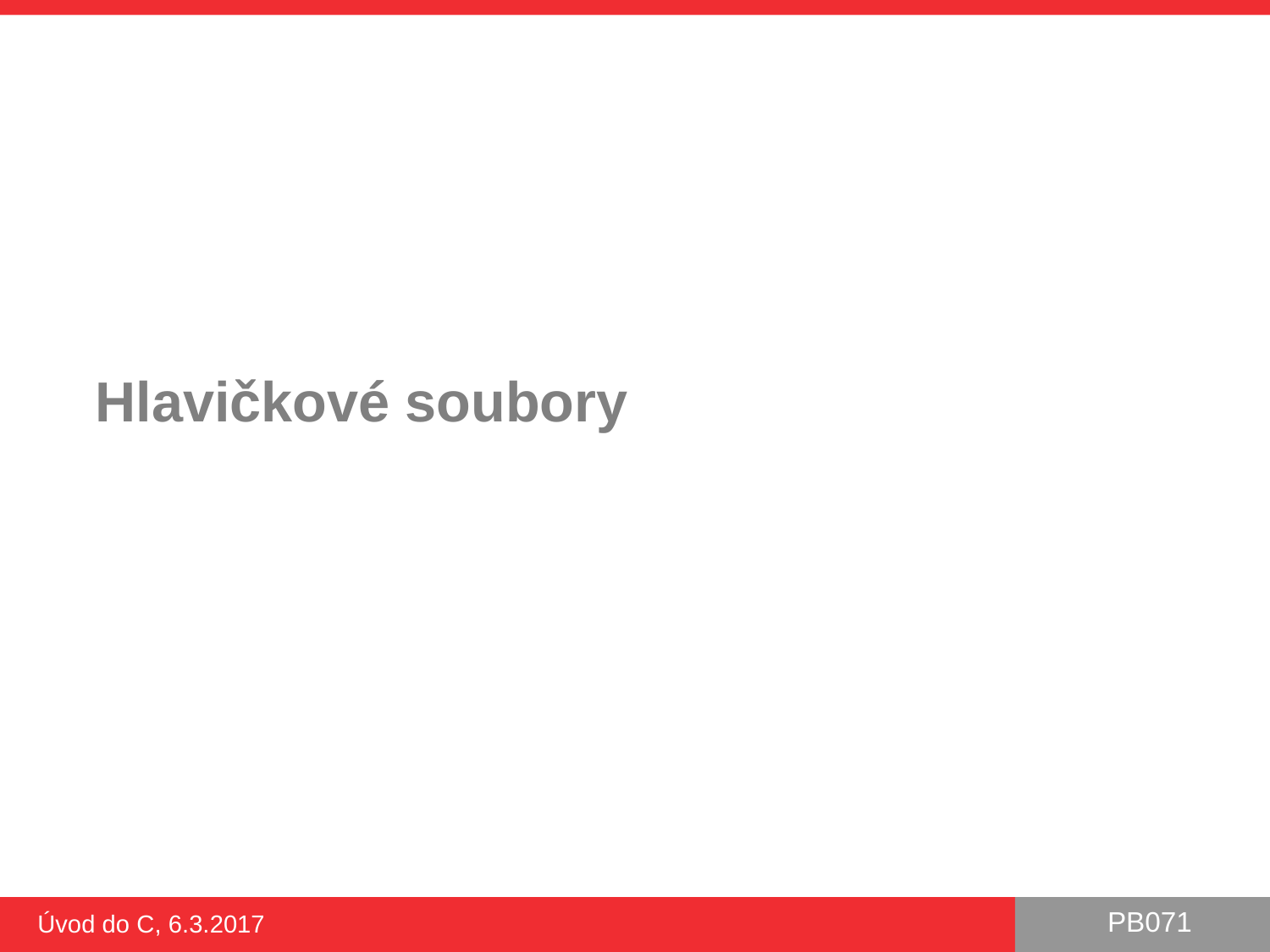

# Hlavičkové soubory
Úvod do C, 6.3.2017